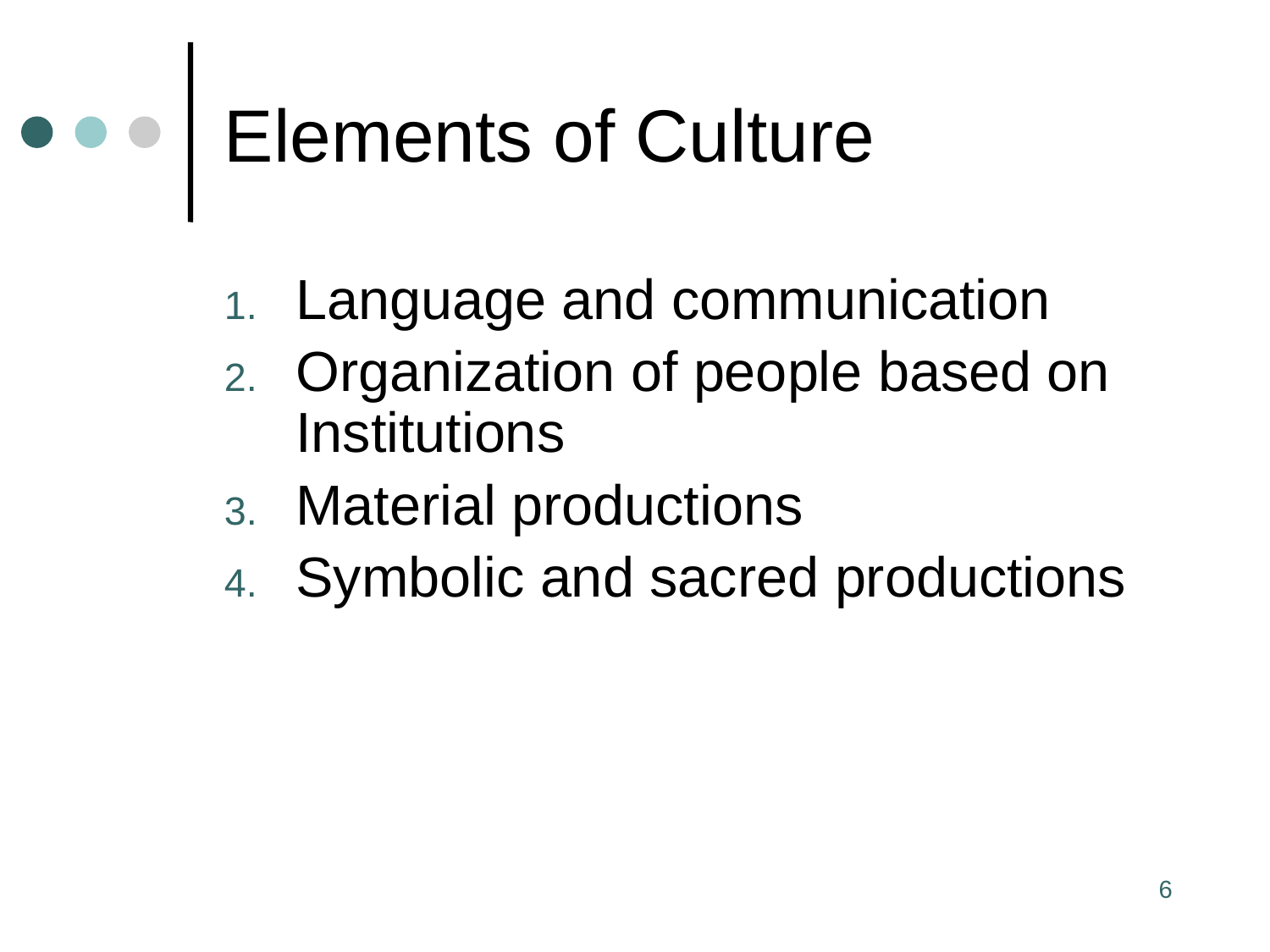

# Elements of Culture
Language and communication
Organization of people based on Institutions
Material productions
Symbolic and sacred productions

6